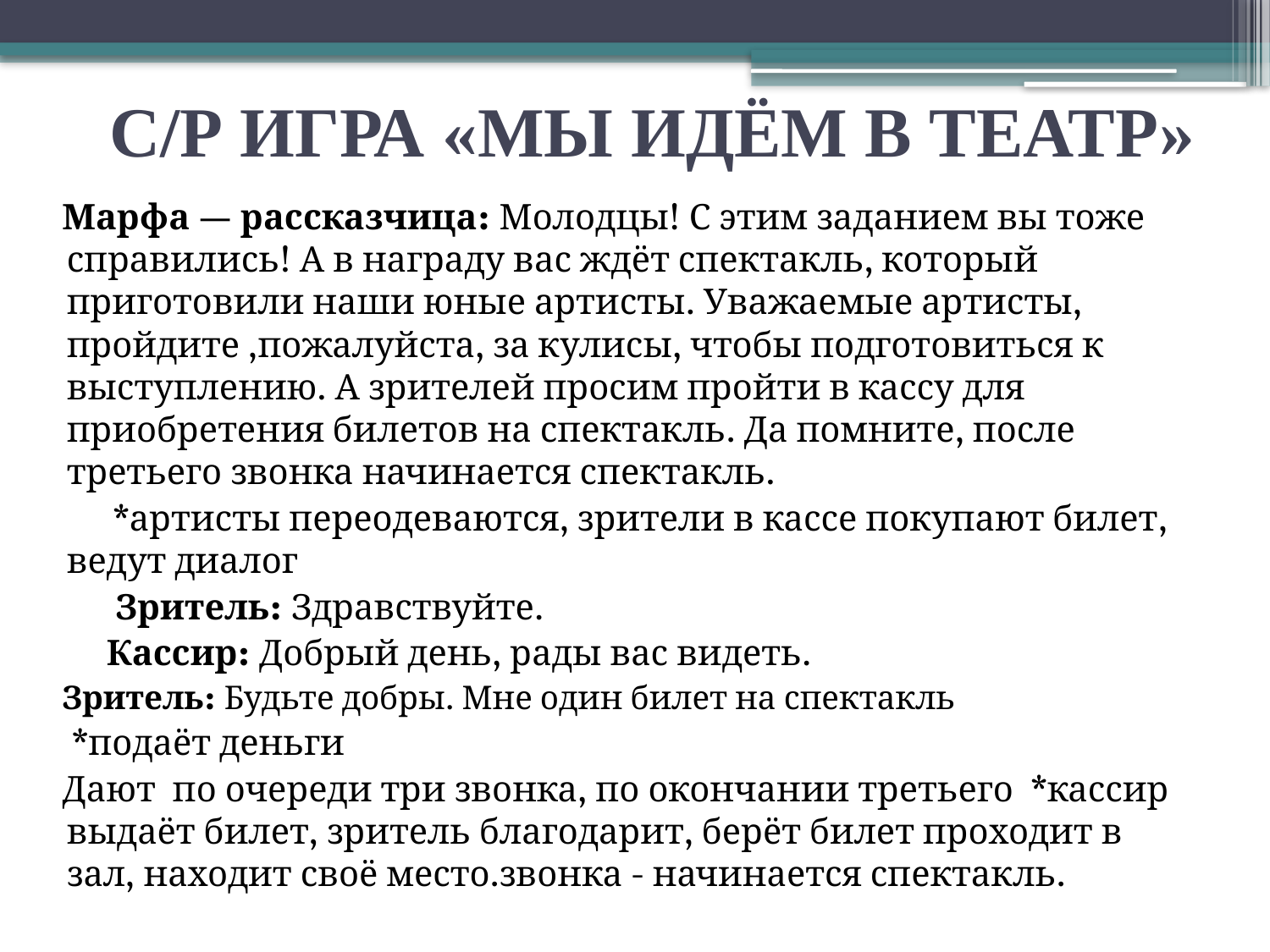

# С/Р ИГРА «МЫ ИДЁМ В ТЕАТР»
Марфа — рассказчица: Молодцы! С этим заданием вы тоже справились! А в награду вас ждёт спектакль, который  приготовили наши юные артисты. Уважаемые артисты, пройдите ,пожалуйста, за кулисы, чтобы подготовиться к выступлению. А зрителей просим пройти в кассу для приобретения билетов на спектакль. Да помните, после третьего звонка начинается спектакль.
      *артисты переодеваются, зрители в кассе покупают билет, ведут диалог
      Зритель: Здравствуйте.
     Кассир: Добрый день, рады вас видеть.
Зритель: Будьте добры. Мне один билет на спектакль
*подаёт деньги
Дают  по очереди три звонка, по окончании третьего  *кассир выдаёт билет, зритель благодарит, берёт билет проходит в зал, находит своё место.звонка - начинается спектакль.